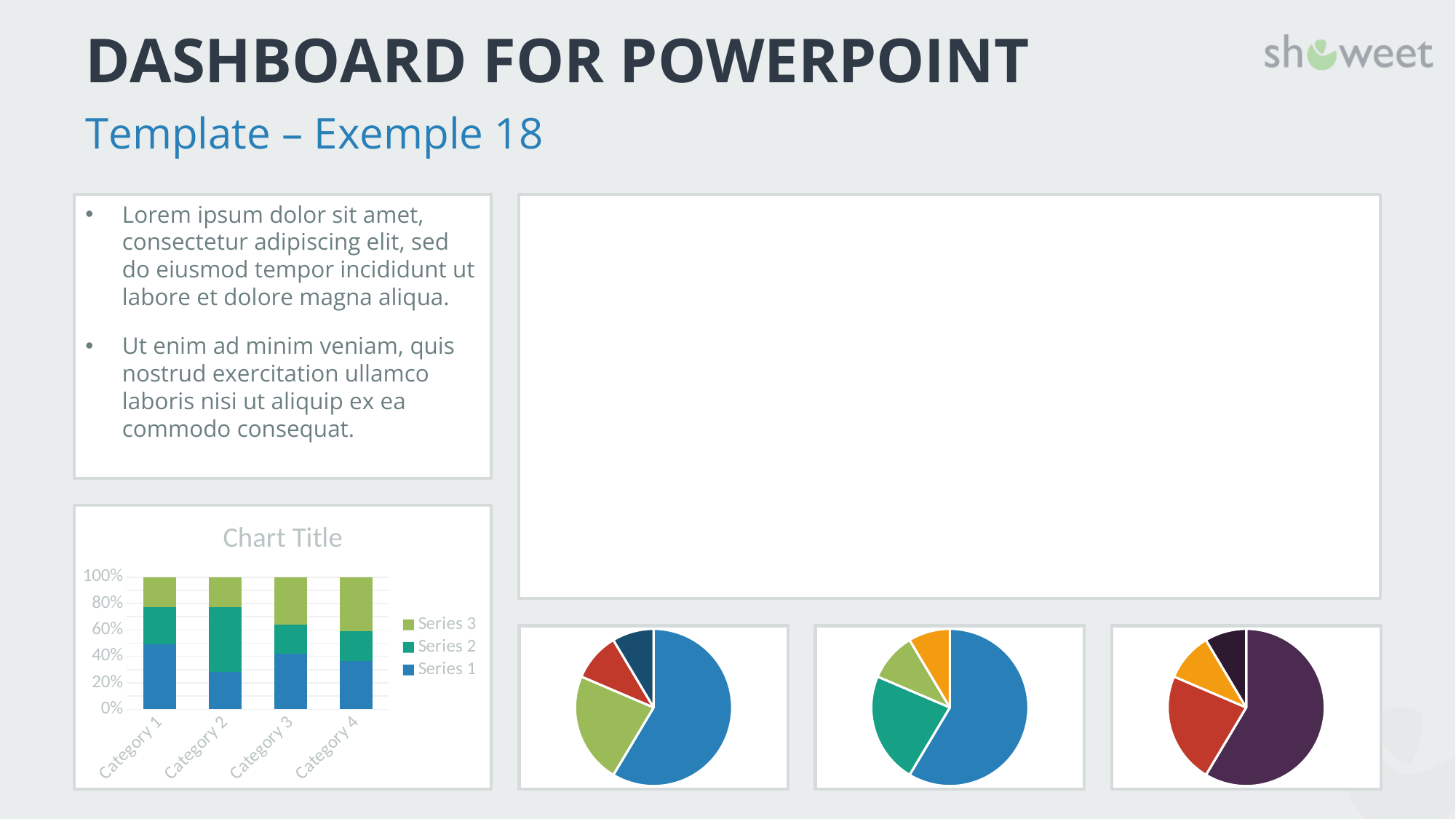

# Dashboard for PowerPoint
Template – Exemple 18

Lorem ipsum dolor sit amet, consectetur adipiscing elit, sed do eiusmod tempor incididunt ut labore et dolore magna aliqua.
Ut enim ad minim veniam, quis nostrud exercitation ullamco laboris nisi ut aliquip ex ea commodo consequat.

### Chart:

| Category | Series 1 | Series 2 | Series 3 |
|---|---|---|---|
| Category 1 | 4.3 | 2.4 | 2.0 |
| Category 2 | 2.5 | 4.4 | 2.0 |
| Category 3 | 3.5 | 1.8 | 3.0 |
| Category 4 | 4.5 | 2.8 | 5.0 |

### Chart

| Category | Sales |
|---|---|
| 1st Qtr | 8.2 |
| 2nd Qtr | 3.2 |
| 3rd Qtr | 1.4 |
| 4th Qtr | 1.2 |

### Chart

| Category | Sales |
|---|---|
| 1st Qtr | 8.2 |
| 2nd Qtr | 3.2 |
| 3rd Qtr | 1.4 |
| 4th Qtr | 1.2 |

### Chart

| Category | Sales |
|---|---|
| 1st Qtr | 8.2 |
| 2nd Qtr | 3.2 |
| 3rd Qtr | 1.4 |
| 4th Qtr | 1.2 |